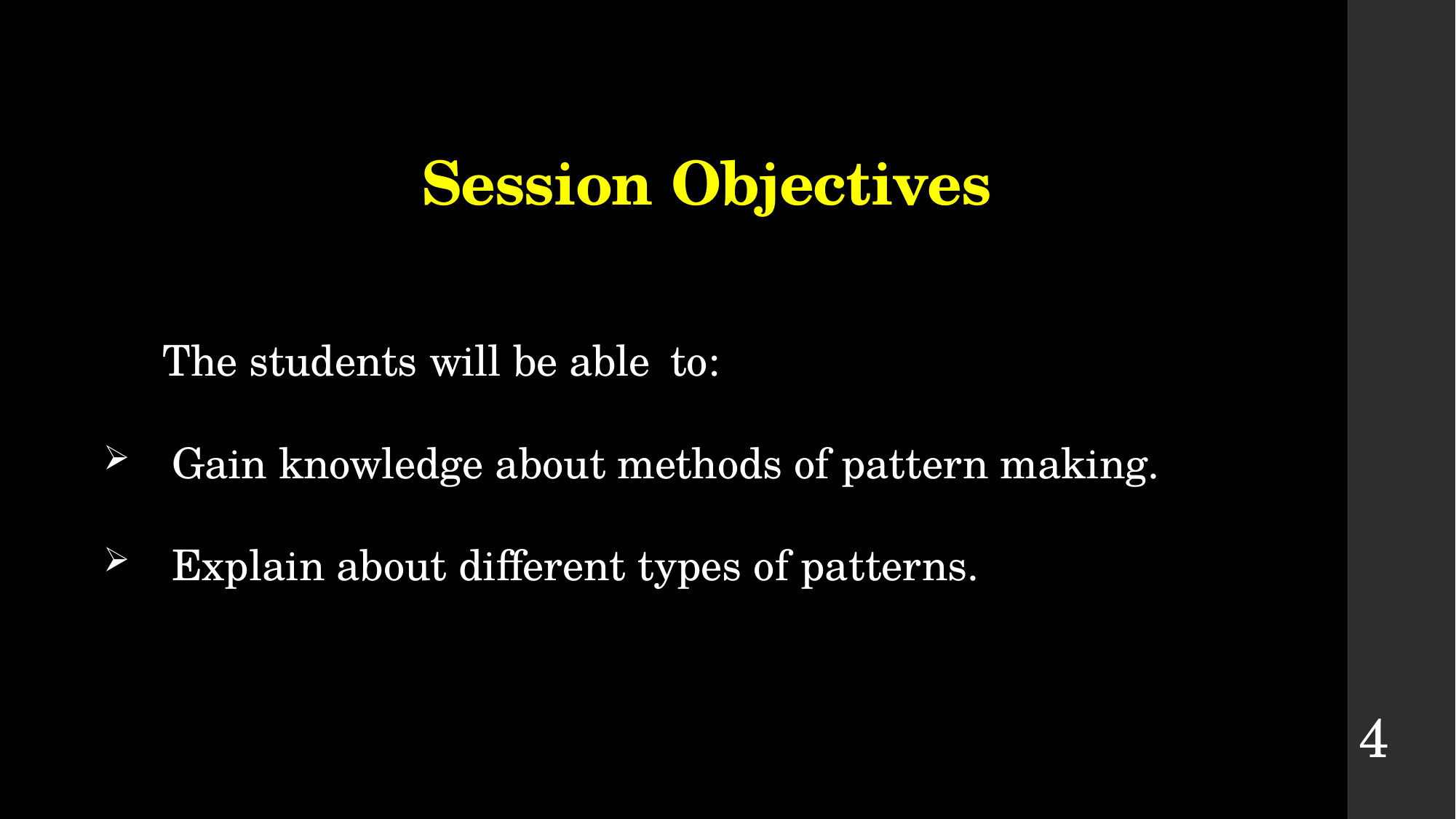

# Session Objectives
      The students will be able to:

Gain knowledge about methods of pattern making.

Explain about different types of patterns.
4